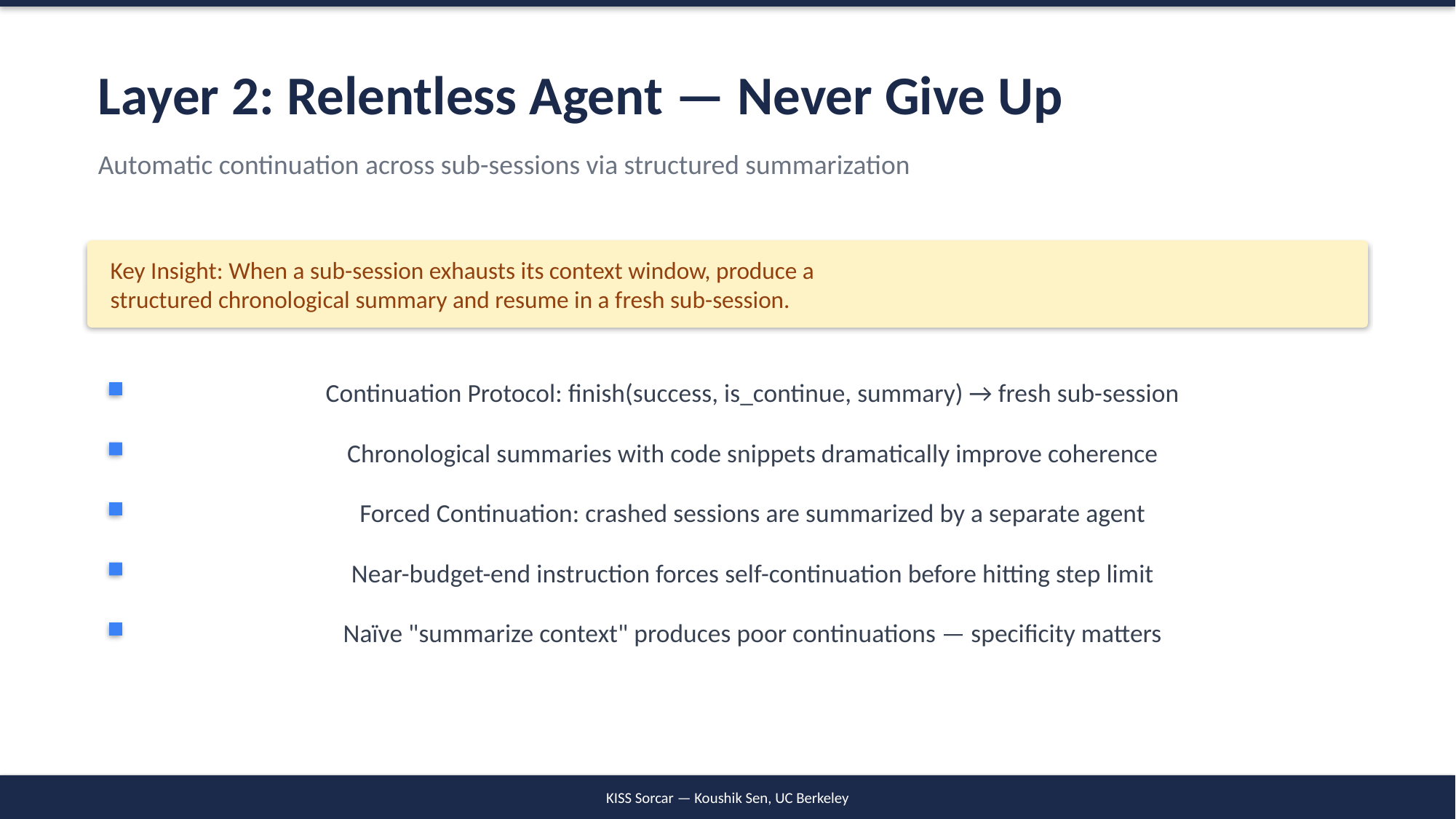

Layer 2: Relentless Agent — Never Give Up
Automatic continuation across sub-sessions via structured summarization
Key Insight: When a sub-session exhausts its context window, produce a
structured chronological summary and resume in a fresh sub-session.
Continuation Protocol: finish(success, is_continue, summary) → fresh sub-session

Chronological summaries with code snippets dramatically improve coherence

Forced Continuation: crashed sessions are summarized by a separate agent

Near-budget-end instruction forces self-continuation before hitting step limit

Naïve "summarize context" produces poor continuations — specificity matters

KISS Sorcar — Koushik Sen, UC Berkeley